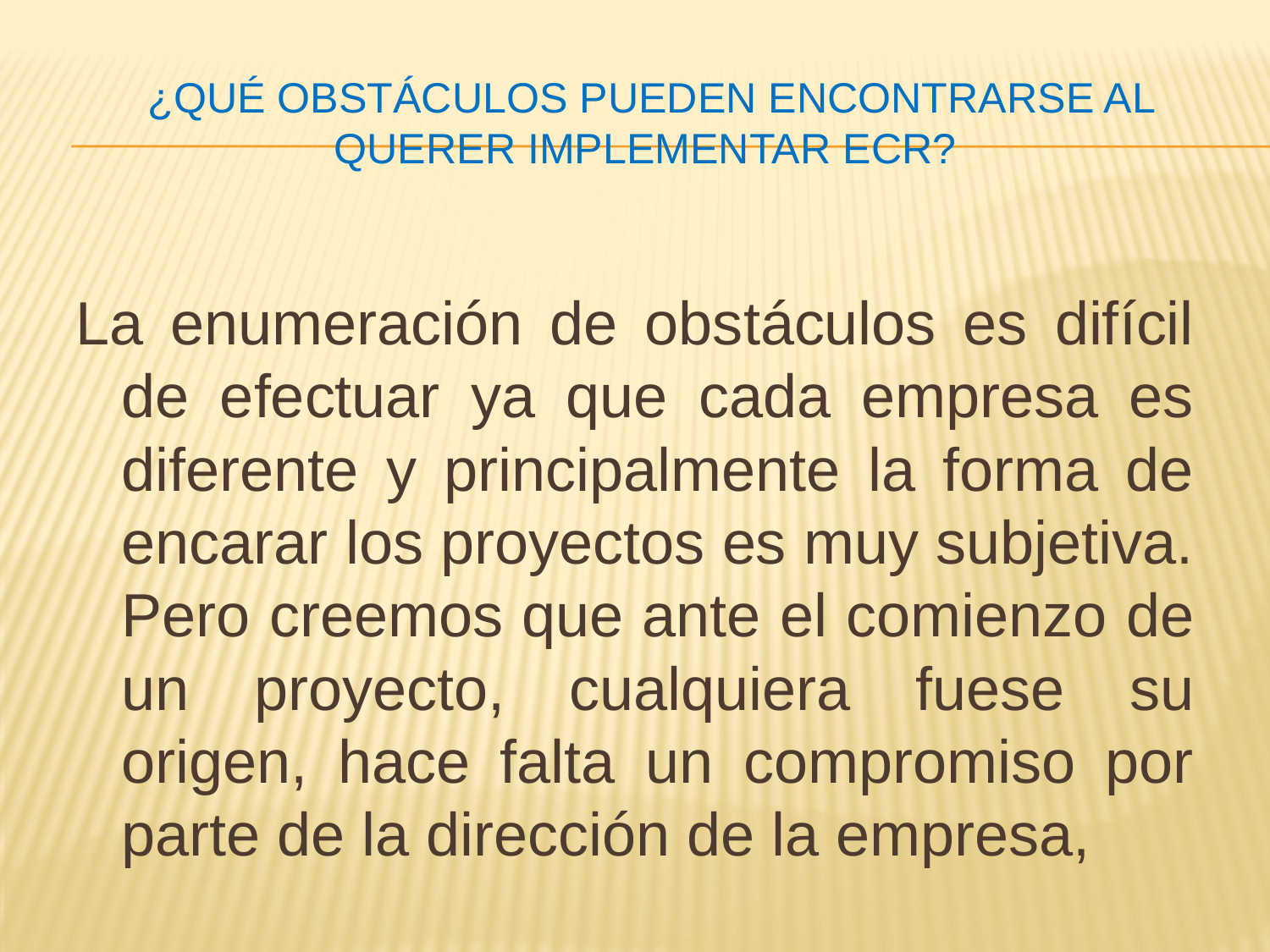

# ¿Qué obstáculos pueden encontrarse al querer implementar ECR?
La enumeración de obstáculos es difícil de efectuar ya que cada empresa es diferente y principalmente la forma de encarar los proyectos es muy subjetiva. Pero creemos que ante el comienzo de un proyecto, cualquiera fuese su origen, hace falta un compromiso por parte de la dirección de la empresa,